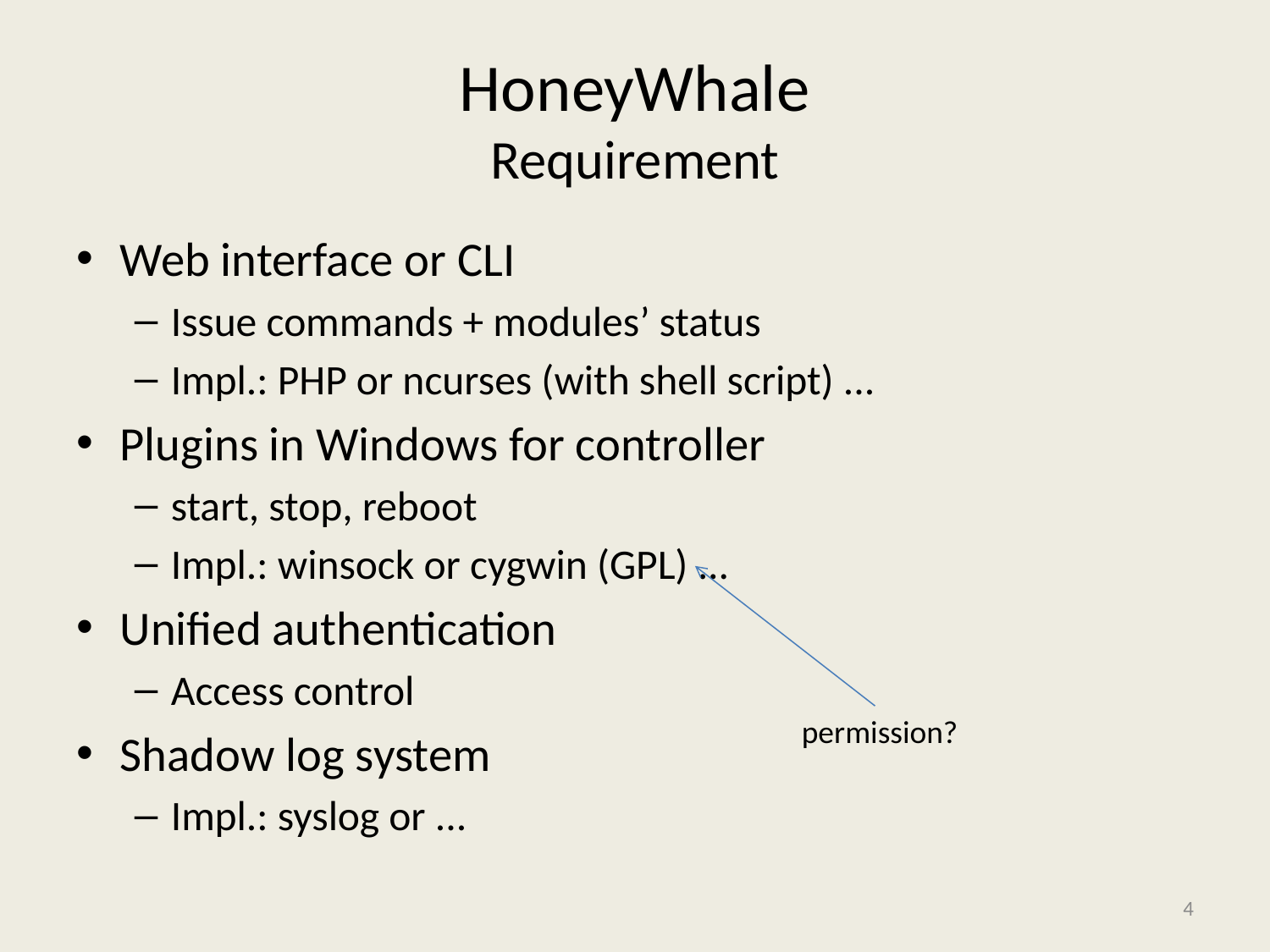

# HoneyWhale Requirement
Web interface or CLI
Issue commands + modules’ status
Impl.: PHP or ncurses (with shell script) ...
Plugins in Windows for controller
start, stop, reboot
Impl.: winsock or cygwin (GPL) ...
Unified authentication
Access control
Shadow log system
Impl.: syslog or ...

permission?
4